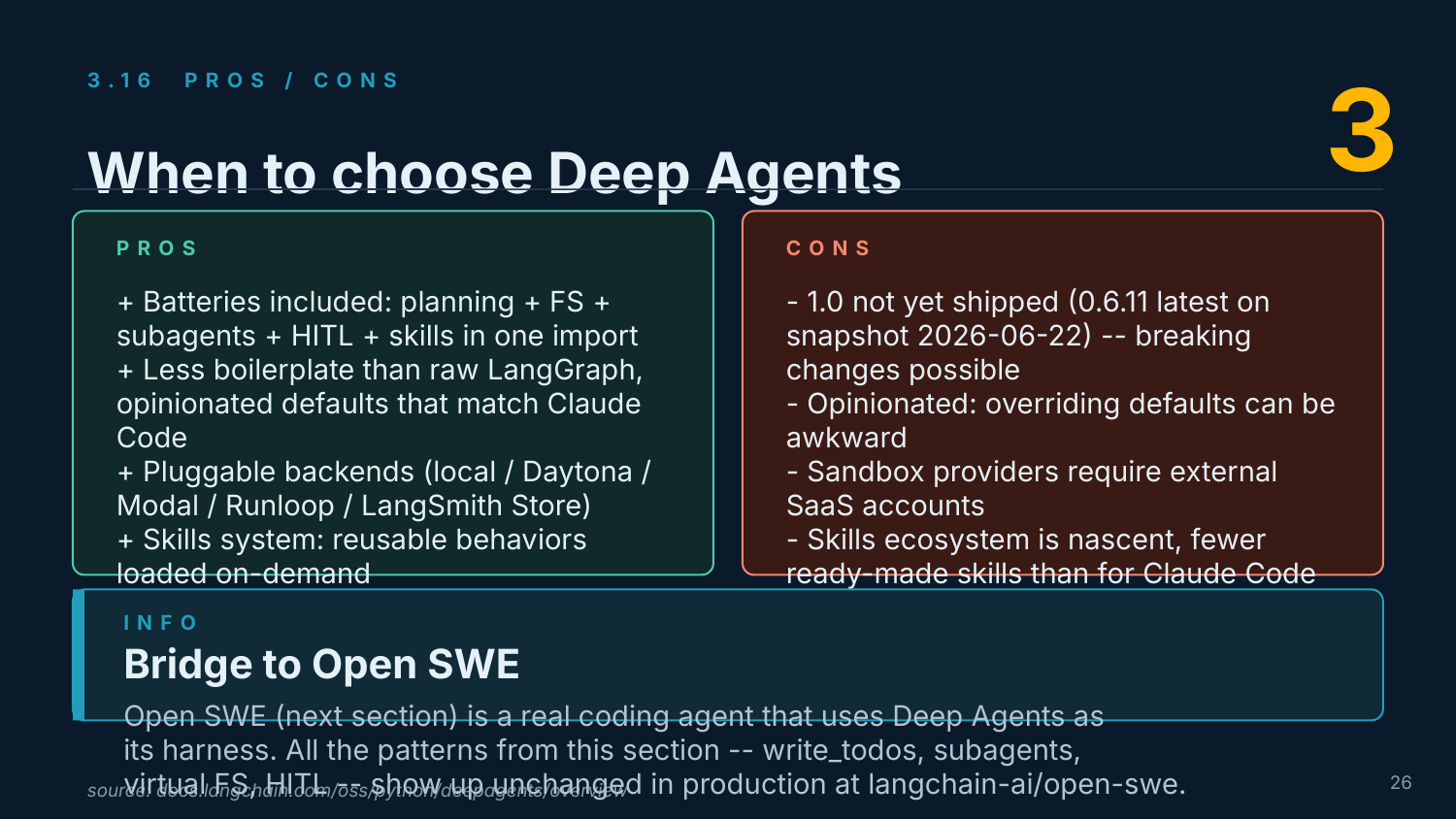

3
3.16  PROS / CONS
When to choose Deep Agents

PROS
CONS
+ Batteries included: planning + FS + subagents + HITL + skills in one import
+ Less boilerplate than raw LangGraph, opinionated defaults that match Claude Code
+ Pluggable backends (local / Daytona / Modal / Runloop / LangSmith Store)
+ Skills system: reusable behaviors loaded on-demand
+ Open source (MIT), traceable through LangSmith out of the box

- 1.0 not yet shipped (0.6.11 latest on snapshot 2026-06-22) -- breaking changes possible
- Opinionated: overriding defaults can be awkward
- Sandbox providers require external SaaS accounts
- Skills ecosystem is nascent, fewer ready-made skills than for Claude Code
- Some middleware + backend combinations are not yet documented

INFO
Bridge to Open SWE
Open SWE (next section) is a real coding agent that uses Deep Agents as
its harness. All the patterns from this section -- write_todos, subagents,
virtual FS, HITL -- show up unchanged in production at langchain-ai/open-swe.
26
source: docs.langchain.com/oss/python/deepagents/overview